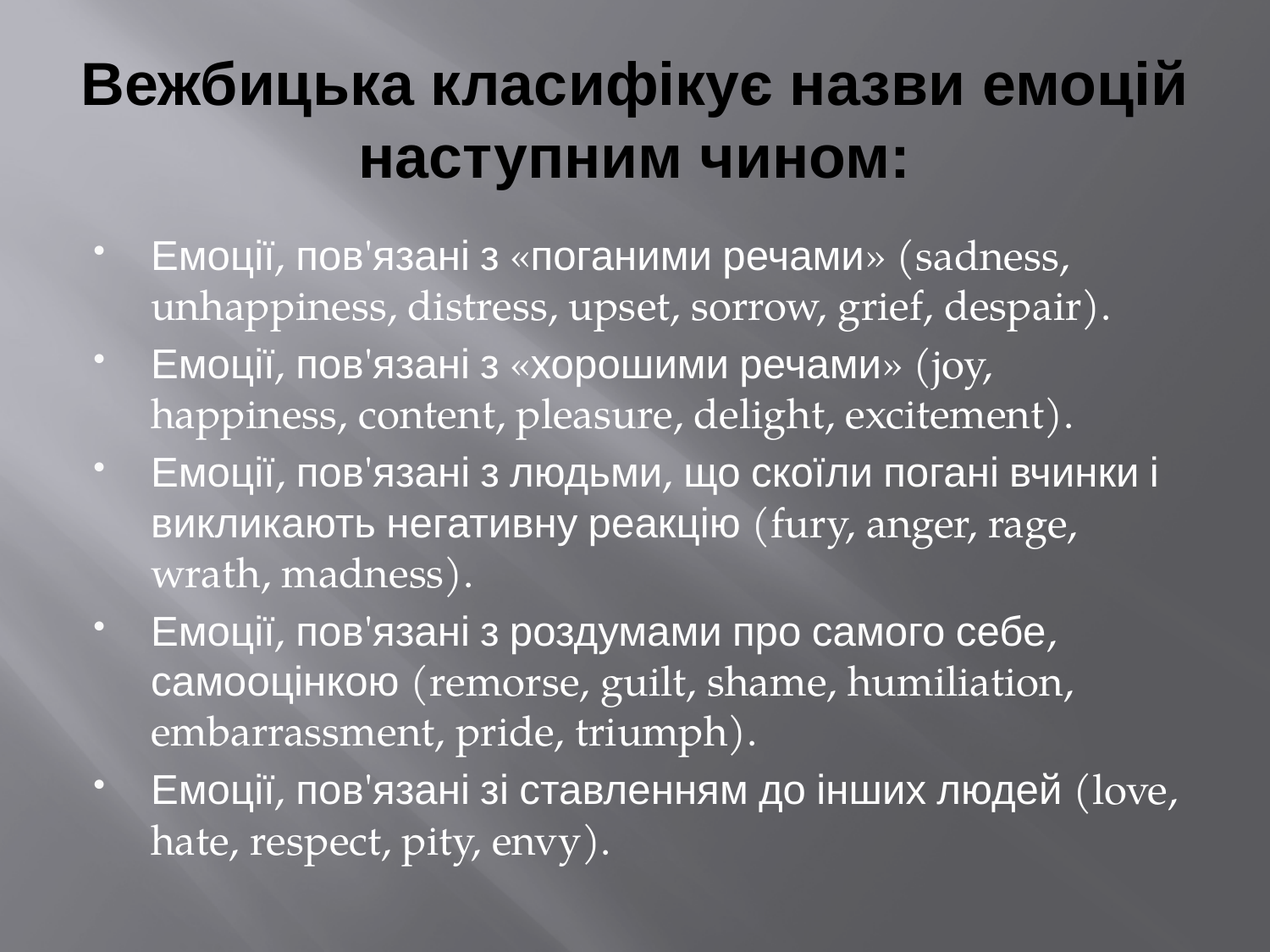

# Вежбицька класифікує назви емоцій наступним чином:
Емоції, пов'язані з «поганими речами» (sadness, unhappiness, distress, upset, sorrow, grief, despair).
Емоції, пов'язані з «хорошими речами» (joy, happiness, content, pleasure, delight, excitement).
Емоції, пов'язані з людьми, що скоїли погані вчинки і викликають негативну реакцію (fury, anger, rage, wrath, madness).
Емоції, пов'язані з роздумами про самого себе, самооцінкою (remorse, guilt, shame, humiliation, embarrassment, pride, triumph).
Емоції, пов'язані зі ставленням до інших людей (love, hate, respect, pity, envy).